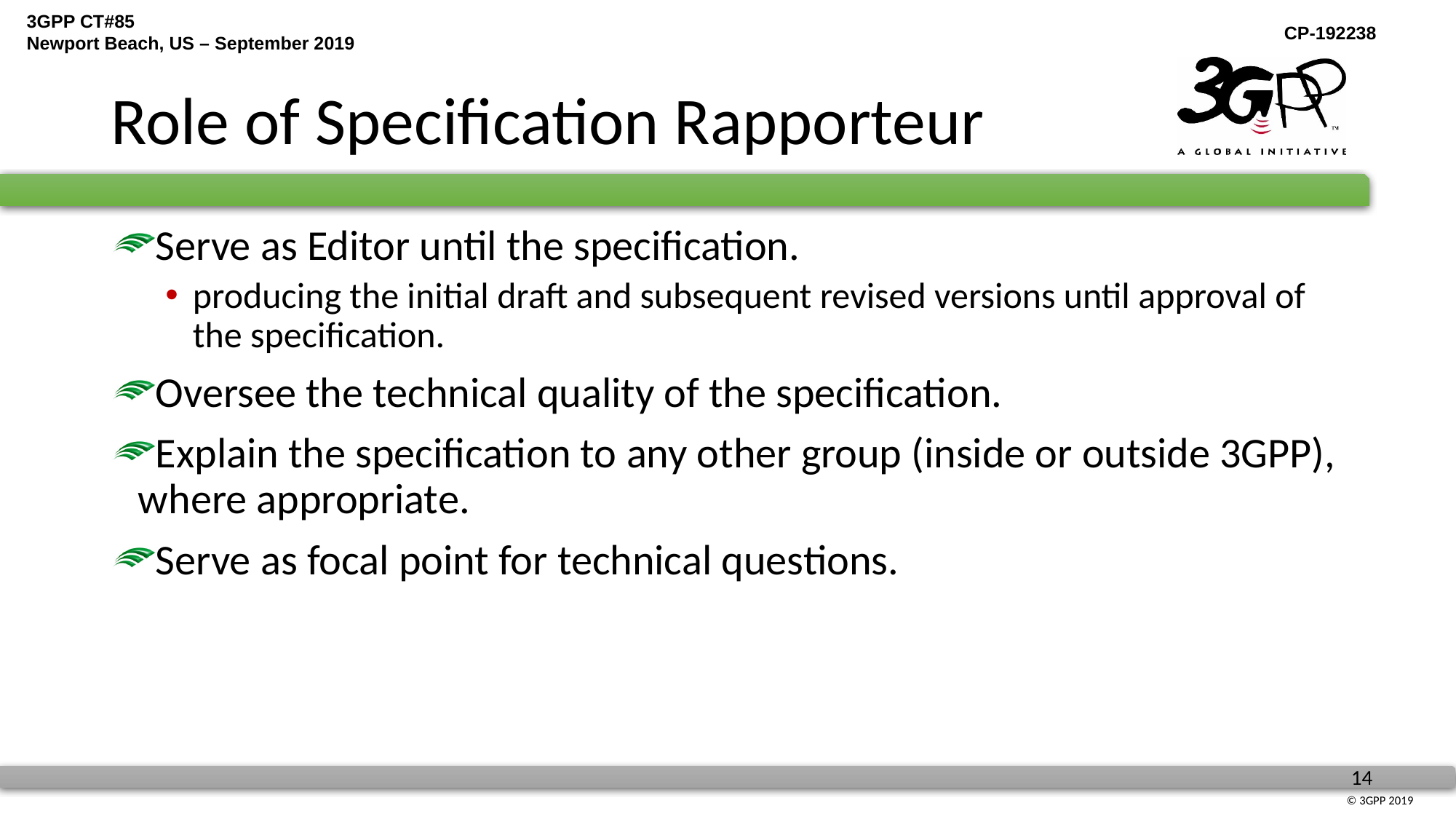

# Role of Specification Rapporteur
Serve as Editor until the specification.
producing the initial draft and subsequent revised versions until approval of the specification.
Oversee the technical quality of the specification.
Explain the specification to any other group (inside or outside 3GPP), where appropriate.
Serve as focal point for technical questions.